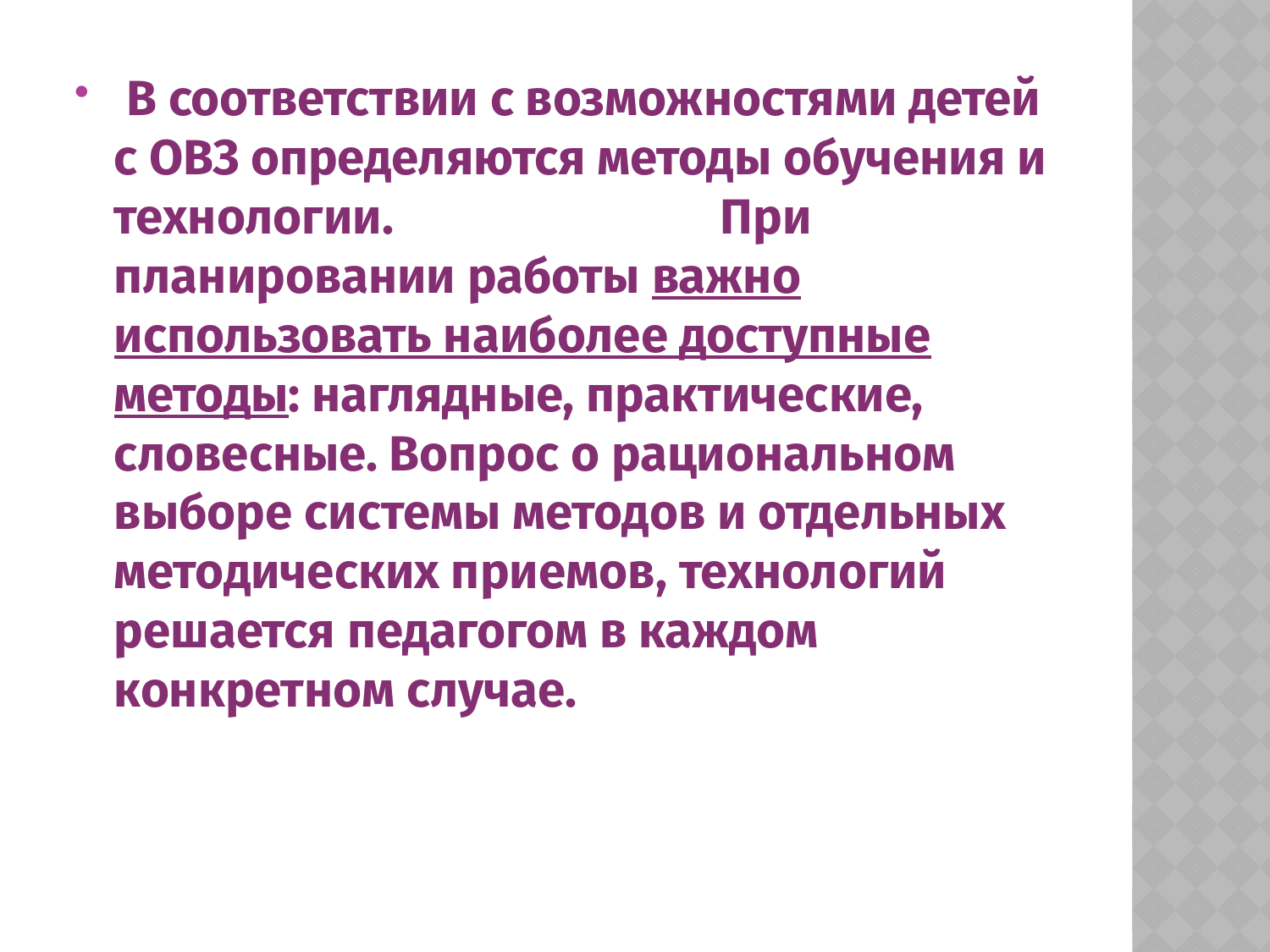

В соответствии с возможностями детей с ОВЗ определяются методы обучения и технологии.                            При планировании работы важно использовать наиболее доступные методы: наглядные, практические, словесные. Вопрос о рациональном выборе системы методов и отдельных методических приемов, технологий решается педагогом в каждом конкретном случае.